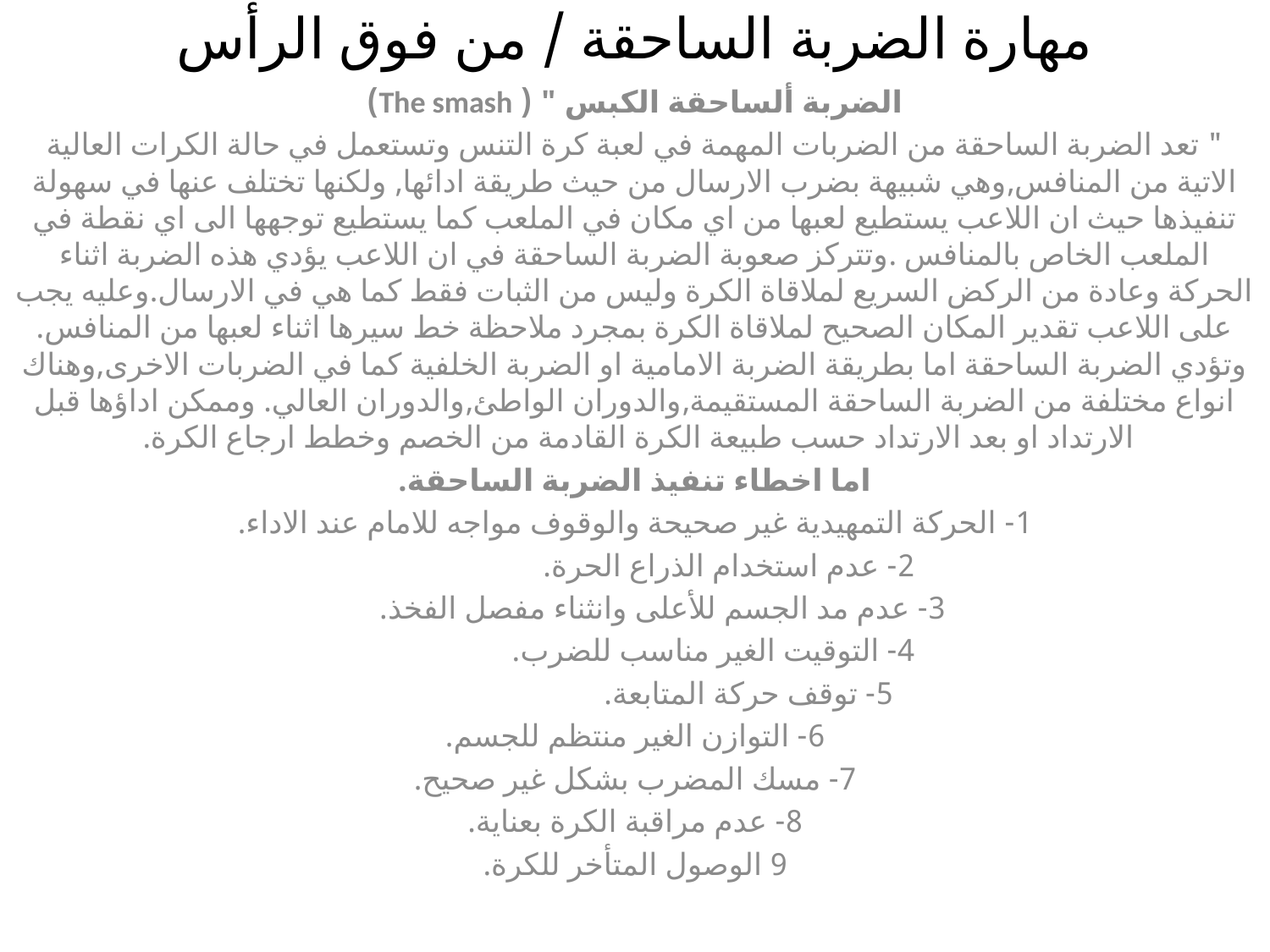

# مهارة الضربة الساحقة / من فوق الرأس
الضربة ألساحقة الكبس " ( The smash)
" تعد الضربة الساحقة من الضربات المهمة في لعبة كرة التنس وتستعمل في حالة الكرات العالية الاتية من المنافس,وهي شبيهة بضرب الارسال من حيث طريقة ادائها, ولكنها تختلف عنها في سهولة تنفيذها حيث ان اللاعب يستطيع لعبها من اي مكان في الملعب كما يستطيع توجهها الى اي نقطة في الملعب الخاص بالمنافس .وتتركز صعوبة الضربة الساحقة في ان اللاعب يؤدي هذه الضربة اثناء الحركة وعادة من الركض السريع لملاقاة الكرة وليس من الثبات فقط كما هي في الارسال.وعليه يجب على اللاعب تقدير المكان الصحيح لملاقاة الكرة بمجرد ملاحظة خط سيرها اثناء لعبها من المنافس. وتؤدي الضربة الساحقة اما بطريقة الضربة الامامية او الضربة الخلفية كما في الضربات الاخرى,وهناك انواع مختلفة من الضربة الساحقة المستقيمة,والدوران الواطئ,والدوران العالي. وممكن اداؤها قبل الارتداد او بعد الارتداد حسب طبيعة الكرة القادمة من الخصم وخطط ارجاع الكرة.
اما اخطاء تنفيذ الضربة الساحقة.
1- الحركة التمهيدية غير صحيحة والوقوف مواجه للامام عند الاداء.
2- عدم استخدام الذراع الحرة.
3- عدم مد الجسم للأعلى وانثناء مفصل الفخذ.
4- التوقيت الغير مناسب للضرب.
5- توقف حركة المتابعة.
6- التوازن الغير منتظم للجسم.
7- مسك المضرب بشكل غير صحيح.
8- عدم مراقبة الكرة بعناية.
9 الوصول المتأخر للكرة.